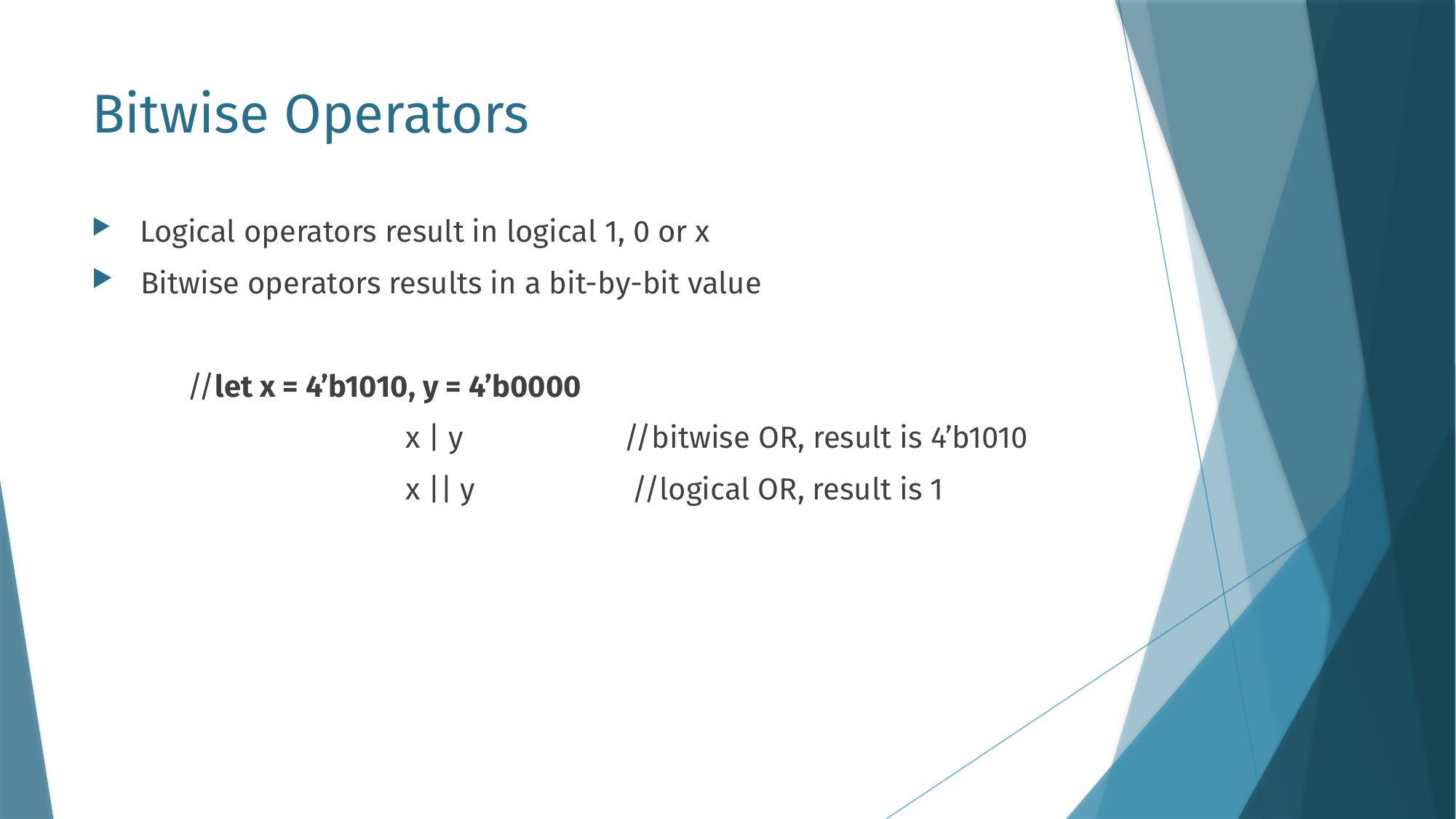

# Bitwise Operators
 Logical operators result in logical 1, 0 or x
 Bitwise operators results in a bit-by-bit value

//let x = 4’b1010, y = 4’b0000
		x | y 		//bitwise OR, result is 4’b1010
		x || y		 //logical OR, result is 1